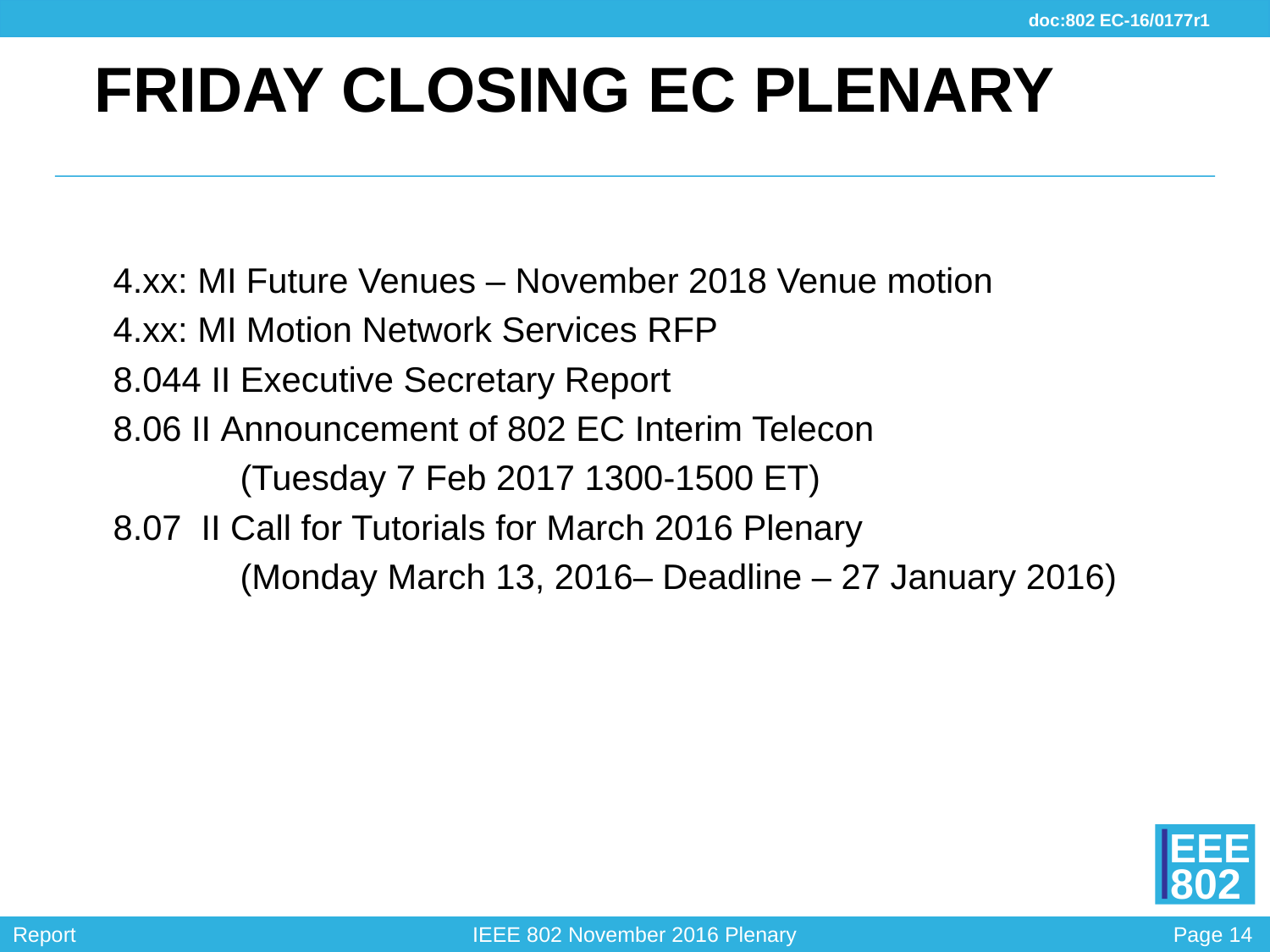

# Friday Closing EC Plenary
4.xx: MI Future Venues – November 2018 Venue motion
4.xx: MI Motion Network Services RFP
8.044 II Executive Secretary Report
8.06 II Announcement of 802 EC Interim Telecon
	(Tuesday 7 Feb 2017 1300-1500 ET)
8.07  II Call for Tutorials for March 2016 Plenary
	(Monday March 13, 2016– Deadline – 27 January 2016)